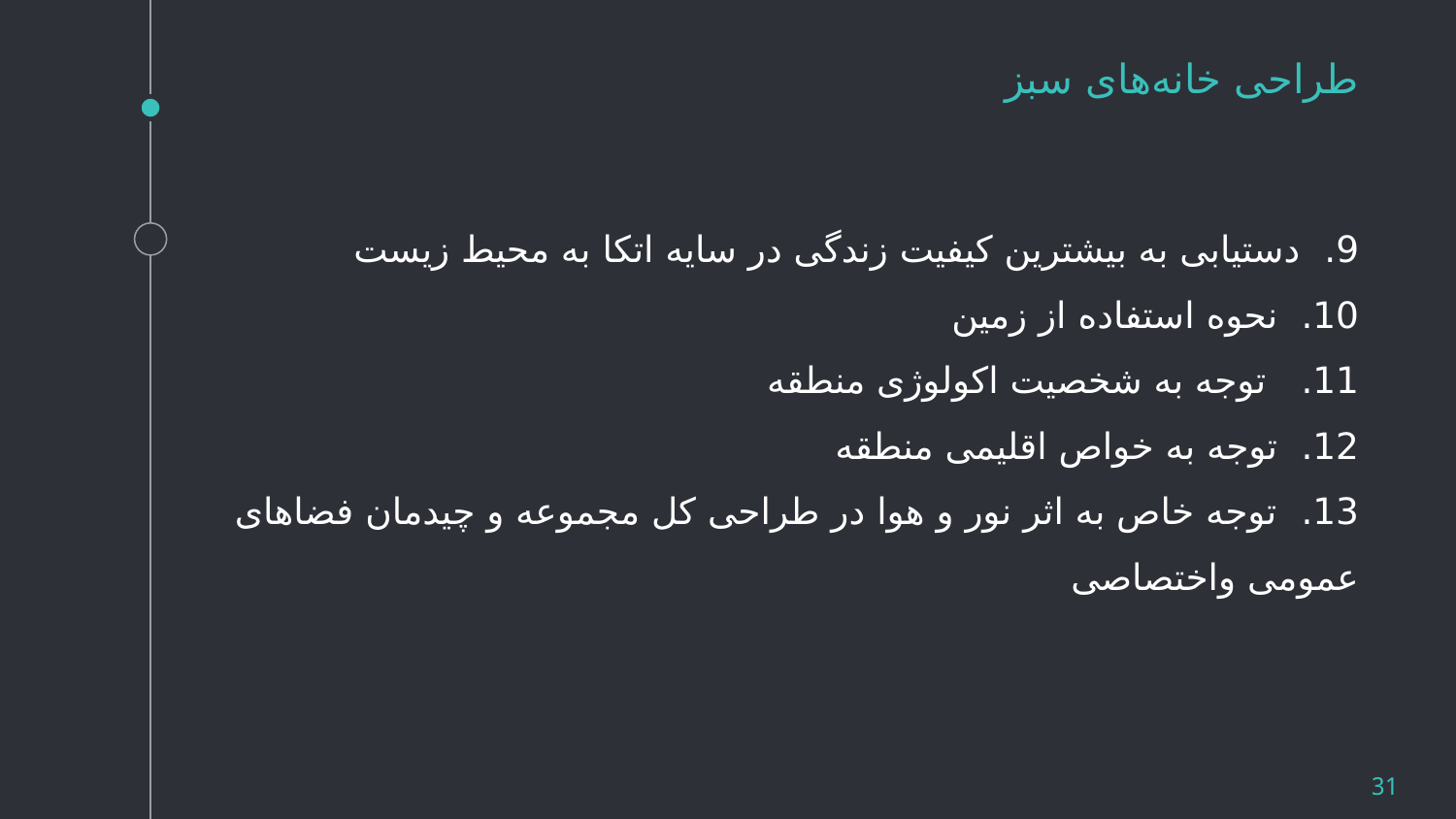

# طراحی خانه‌های سبز
9.  دستیابی به بیشترین کیفیت زندگی در سایه اتکا به محیط زیست
10.  نحوه استفاده از زمین
11.   توجه به شخصیت اکولوژی منطقه
12.  توجه به خواص اقلیمی منطقه
13.  توجه خاص به اثر نور و هوا در طراحی کل مجموعه و چیدمان فضاهای عمومی واختصاصی
31